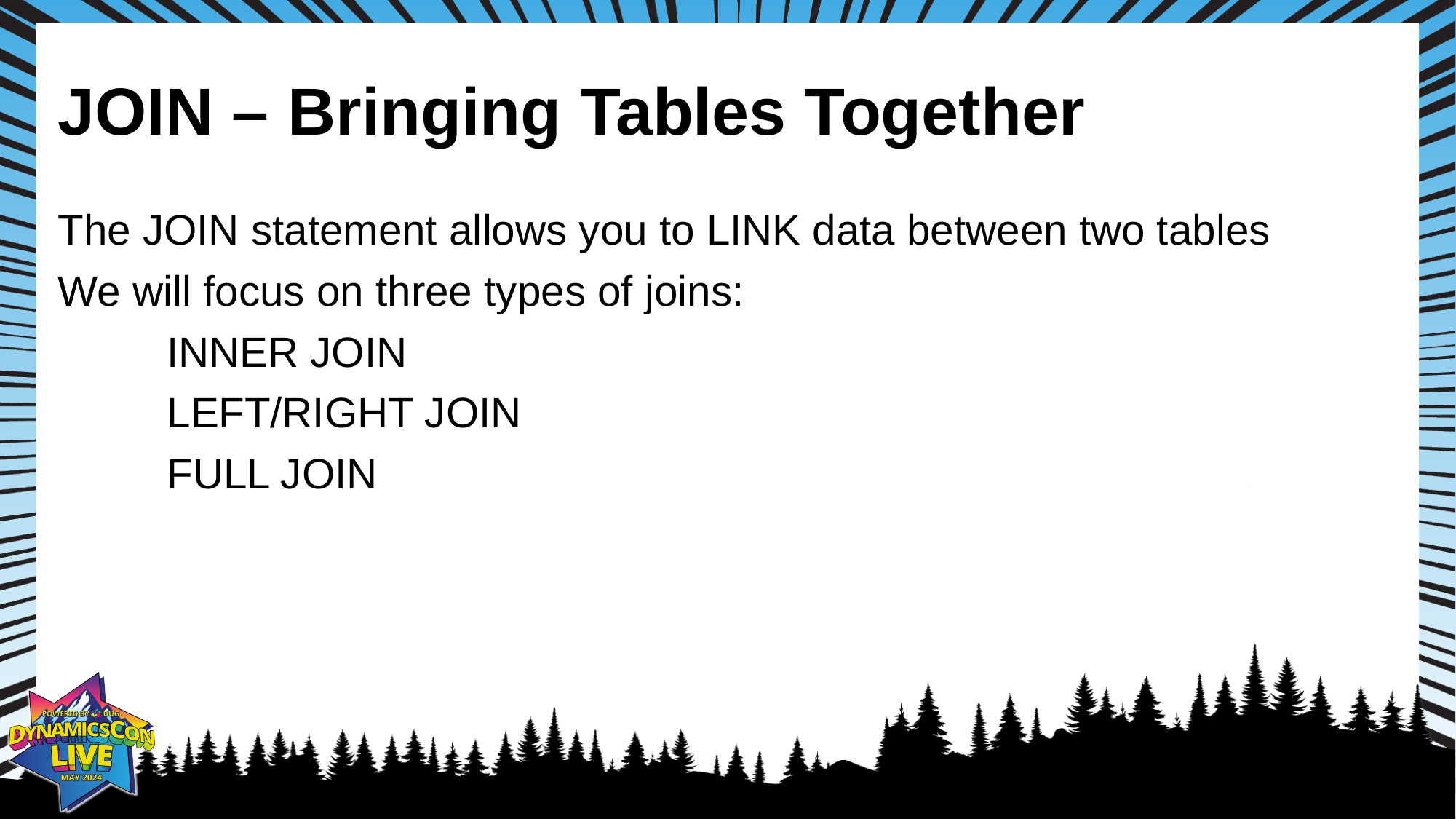

# JOIN – Bringing Tables Together
The JOIN statement allows you to LINK data between two tables
We will focus on three types of joins:
	INNER JOIN
	LEFT/RIGHT JOIN
	FULL JOIN